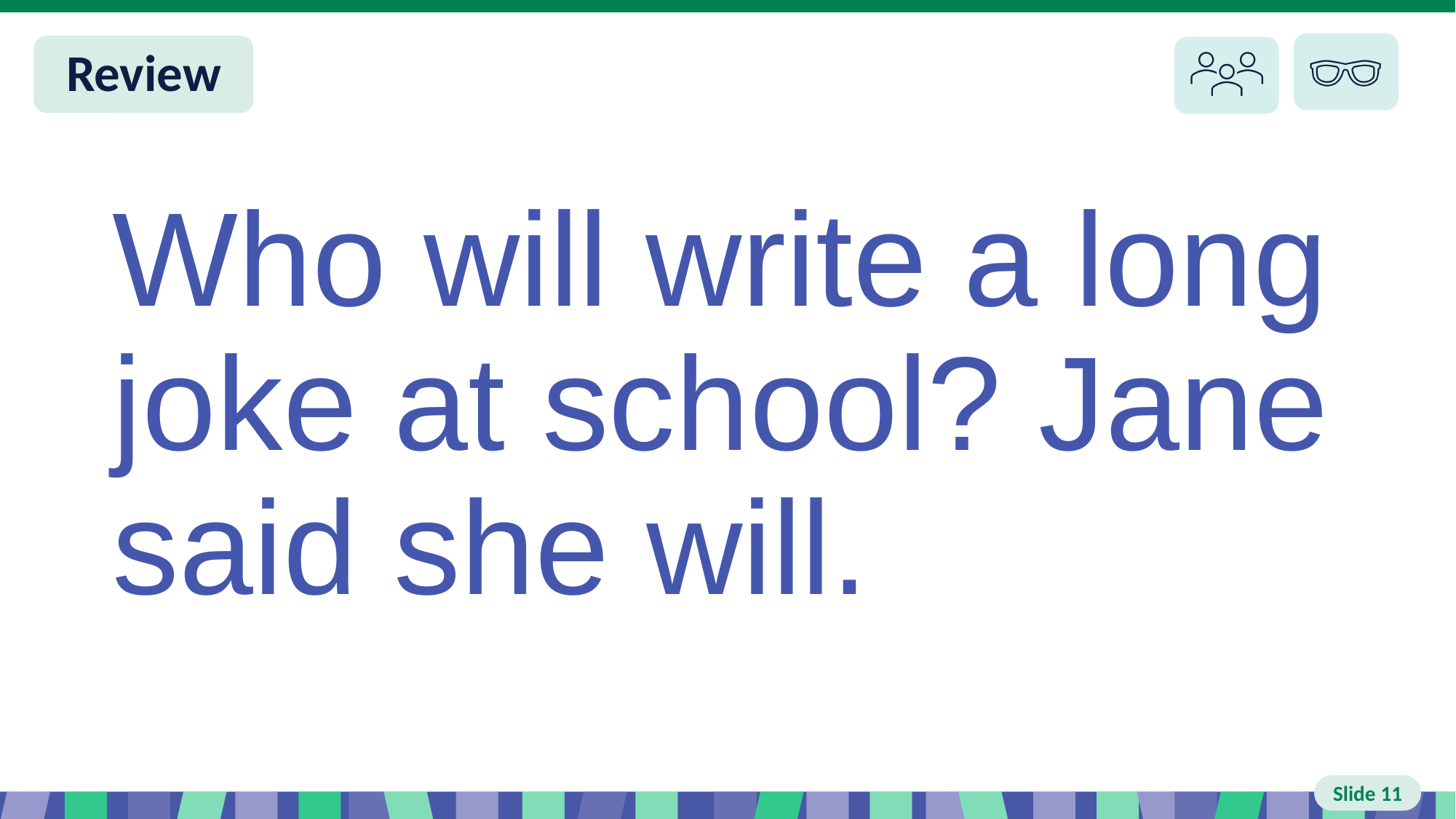

# Slide 11 Review
Who will write a long joke at school? Jane said she will.